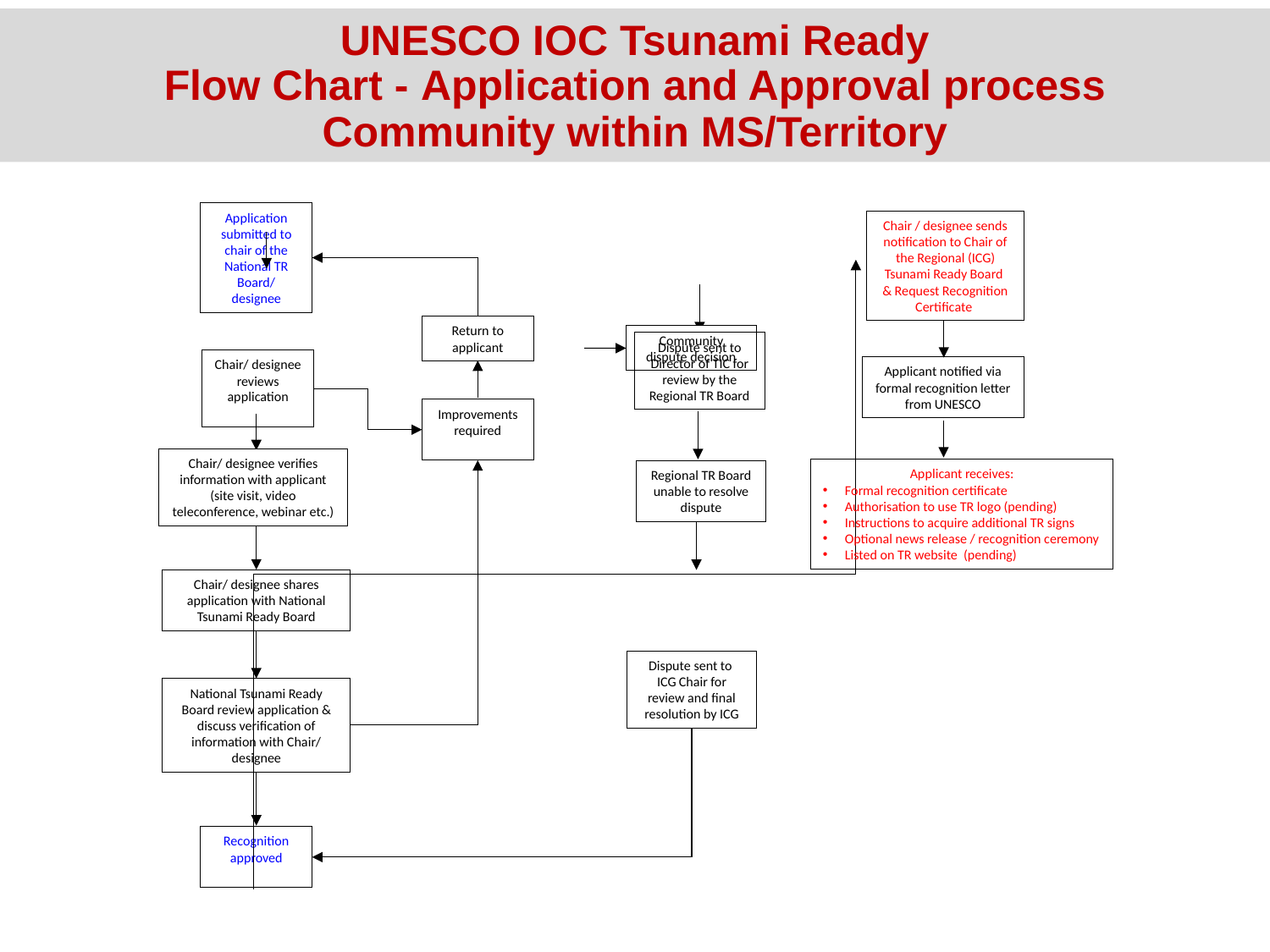

UNESCO IOC Tsunami Ready
Flow Chart - Application and Approval process
Community within MS/Territory
Application submitted to chair of the National TR Board/ designee
Chair / designee sends notification to Chair of the Regional (ICG) Tsunami Ready Board  & Request Recognition Certificate
Return to applicant
Community dispute decision
Chair/ designee reviews application
Applicant notified via formal recognition letter from UNESCO
Improvements required

Chair/ designee verifies information with applicant (site visit, video teleconference, webinar etc.)
Applicant receives:
Formal recognition certificate
Authorisation to use TR logo (pending)
Instructions to acquire additional TR signs
Optional news release / recognition ceremony
Listed on TR website  (pending)
Chair/ designee shares application with National Tsunami Ready Board
Dispute sent to  ICG Chair for review and final resolution by ICG
National Tsunami Ready Board review application & discuss verification of information with Chair/ designee
Recognition
approved

Dispute sent to Director of TIC for review by the Regional TR Board
Regional TR Board unable to resolve dispute